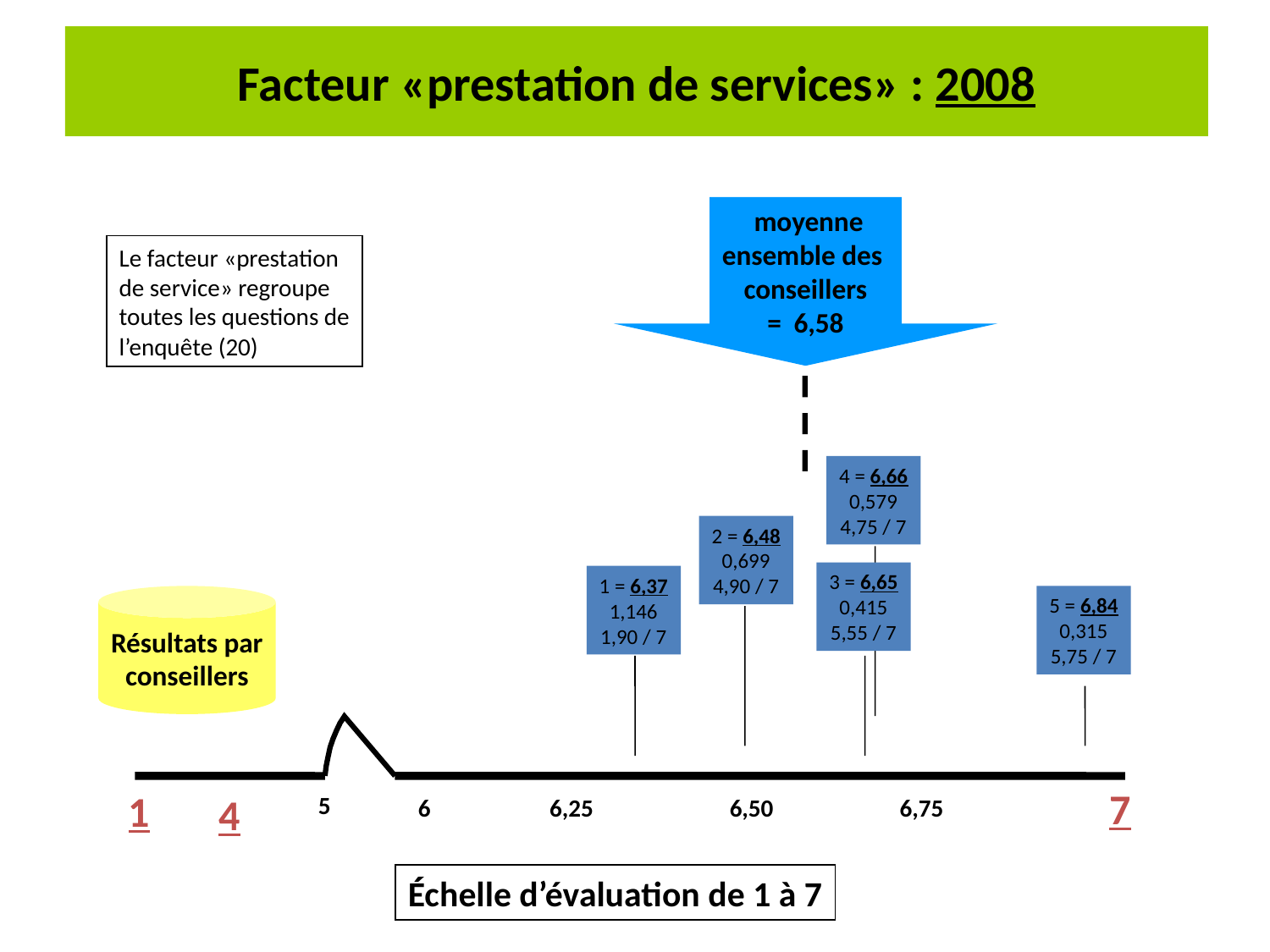

# Facteur «prestation de services» : 2008
 moyenne
ensemble des
conseillers
=  6,58
Le facteur «prestation
de service» regroupe
toutes les questions de
l’enquête (20)

4 = 6,66
0,579
4,75 / 7
2 = 6,48
0,699
4,90 / 7

3 = 6,65
0,415
5,55 / 7
1 = 6,37
1,146
1,90 / 7
Résultats par
conseillers
5 = 6,84
0,315
5,75 / 7

7
1
4
5
6
6,25
6,50
6,75
Échelle d’évaluation de 1 à 7